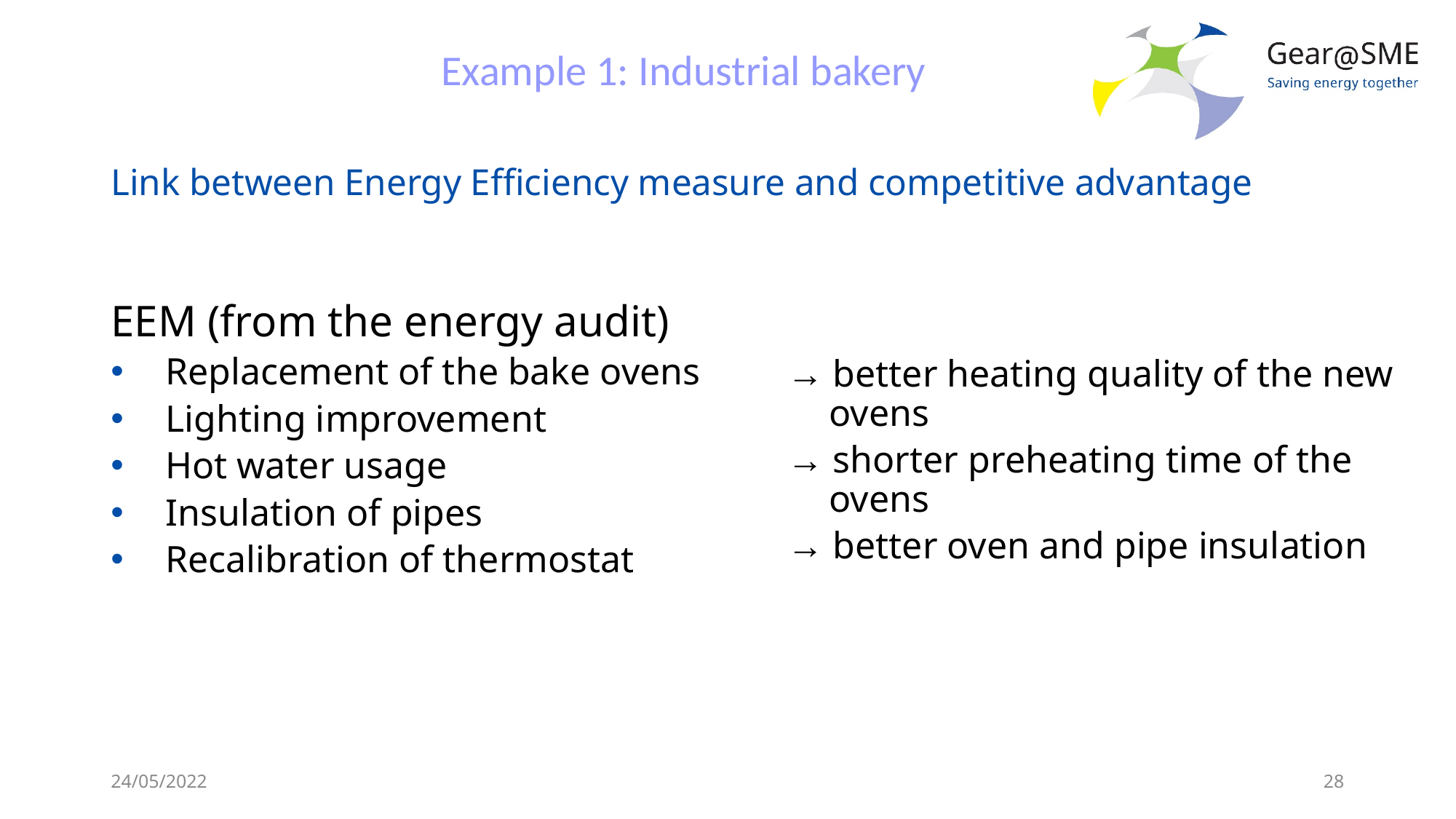

Example 1: Industrial bakery
# Link between Energy Efficiency measure and competitive advantage

EEM (from the energy audit)
Replacement of the bake ovens
Lighting improvement
Hot water usage
Insulation of pipes
Recalibration of thermostat

→ better heating quality of the new ovens
→ shorter preheating time of the ovens
→ better oven and pipe insulation

24/05/2022
28